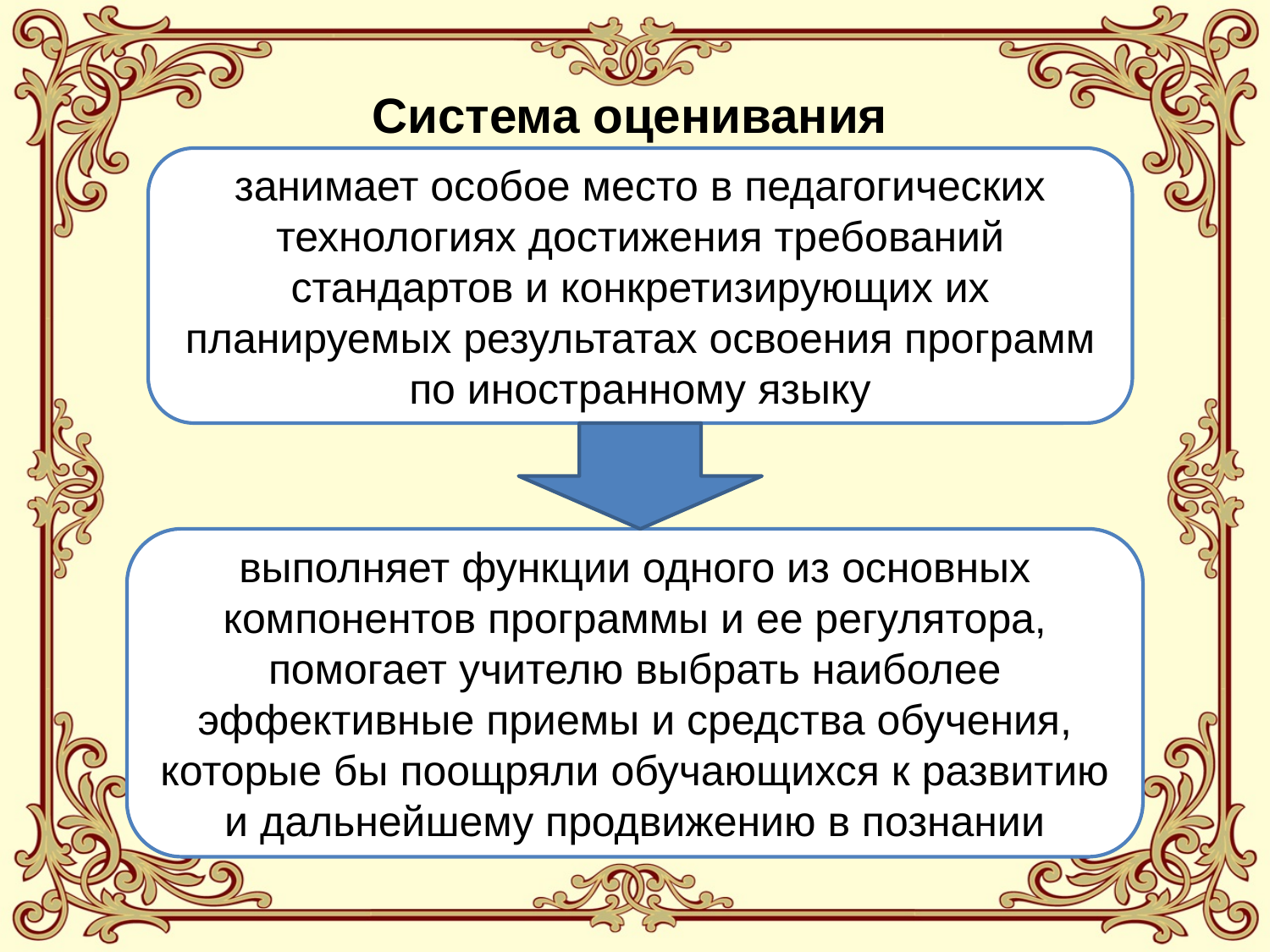

Система оценивания
занимает особое место в педагогических технологиях достижения требований стандартов и конкретизирующих их планируемых результатах освоения программ по иностранному языку
#

выполняет функции одного из основных компонентов программы и ее регулятора, помогает учителю выбрать наиболее эффективные приемы и средства обучения, которые бы поощряли обучающихся к развитию и дальнейшему продвижению в познании